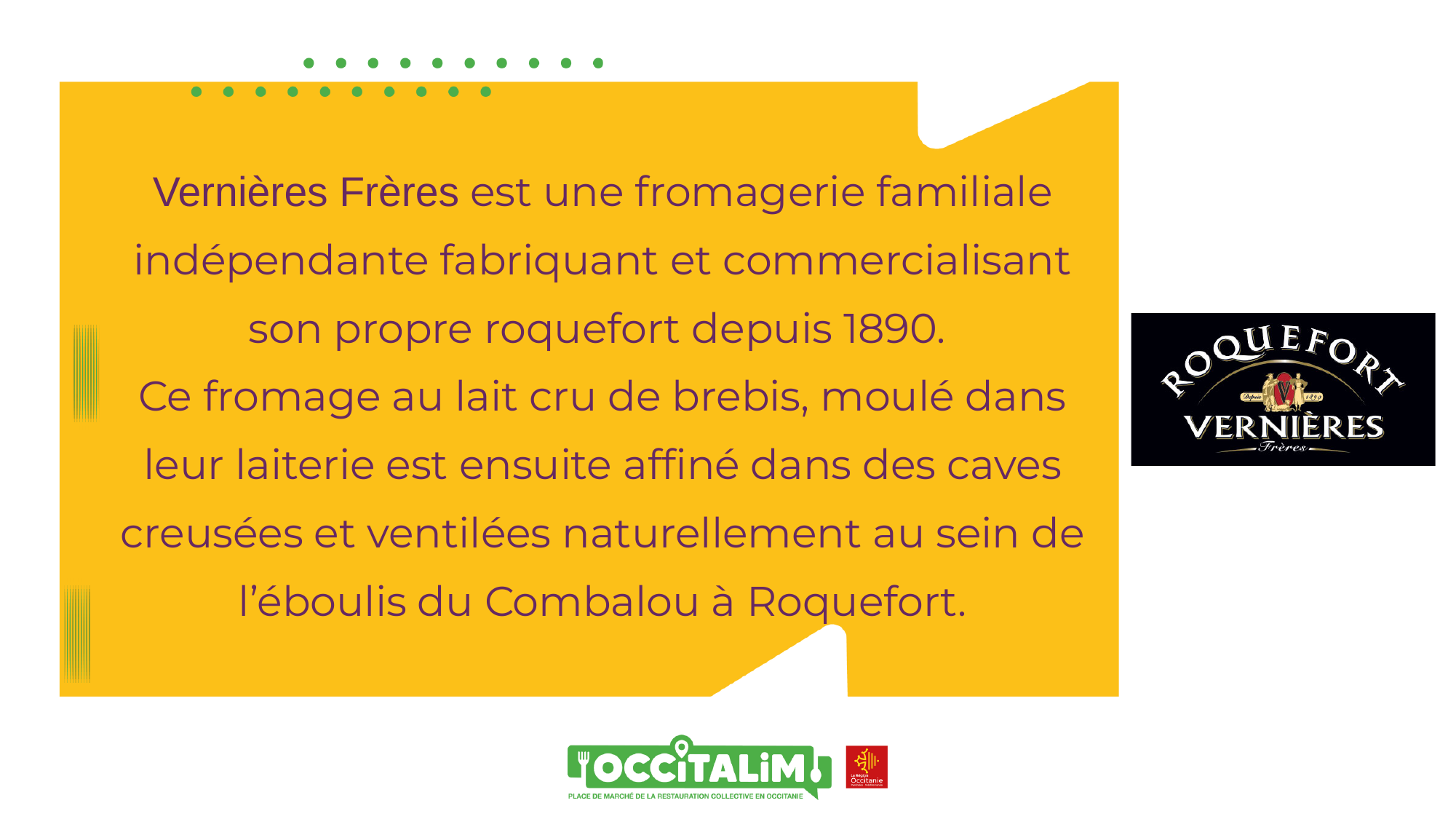

Vernières Frères est une fromagerie familiale indépendante fabriquant et commercialisant son propre roquefort depuis 1890.
Ce fromage au lait cru de brebis, moulé dans leur laiterie est ensuite affiné dans des caves creusées et ventilées naturellement au sein de l’éboulis du Combalou à Roquefort.